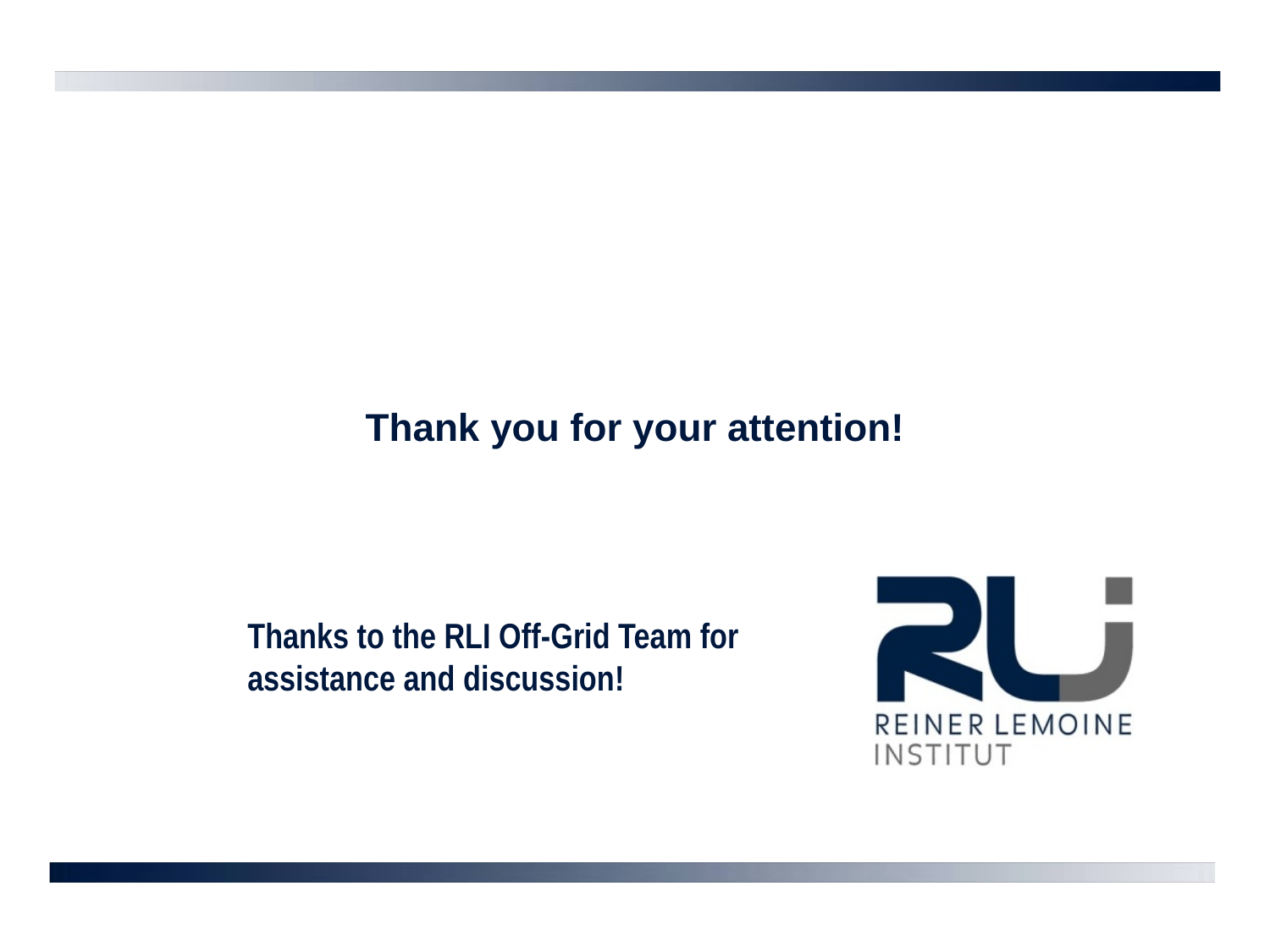

Thank you for your attention!

Thanks to the RLI Off-Grid Team for assistance and discussion!